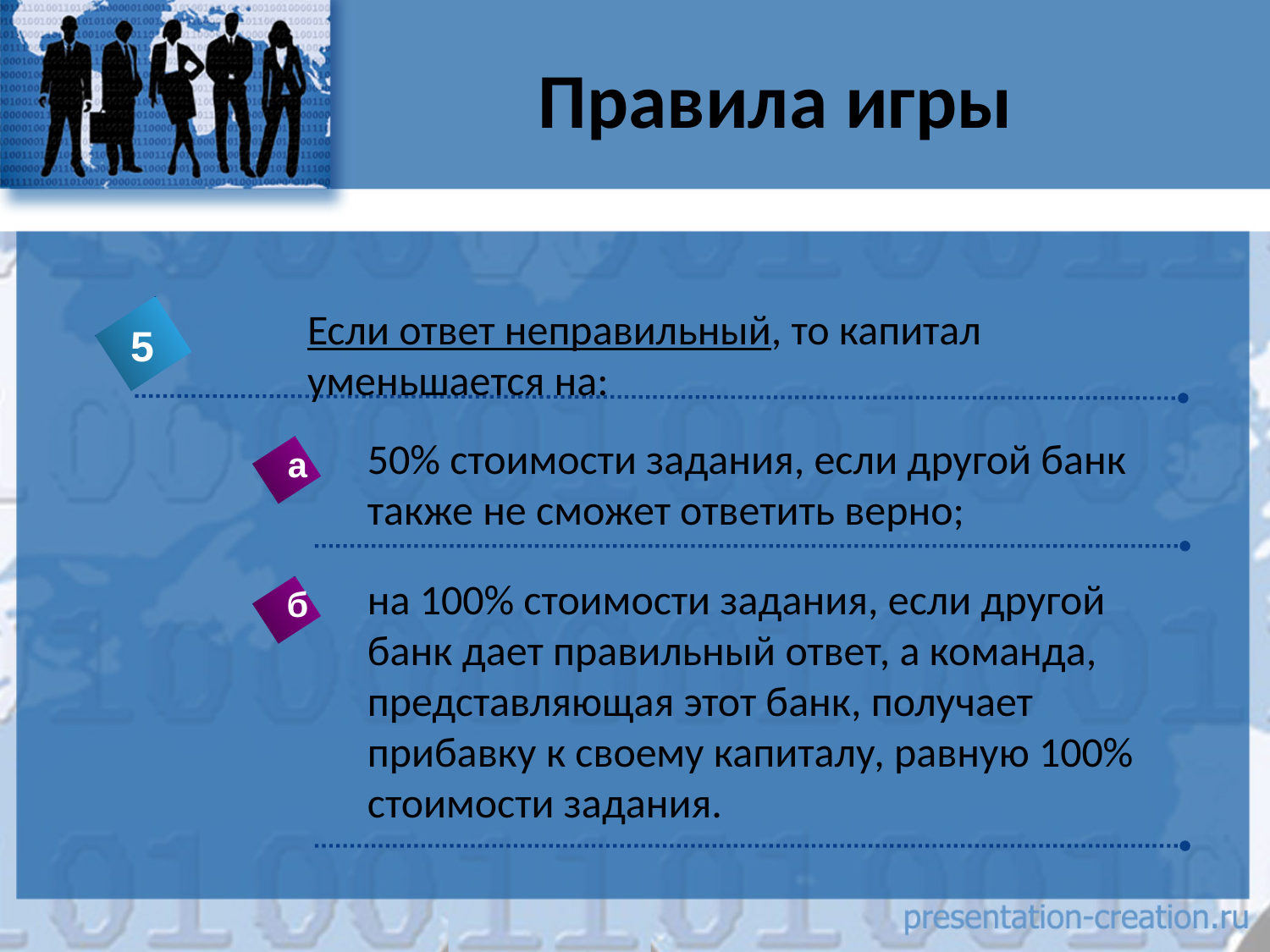

# Правила игры
Если ответ неправильный, то капитал уменьшается на:

5

50% стоимости задания, если другой банк также не сможет ответить верно;
а

на 100% стоимости задания, если другой банк дает правильный ответ, а команда, представляющая этот банк, получает прибавку к своему капиталу, равную 100% стоимости задания.
б